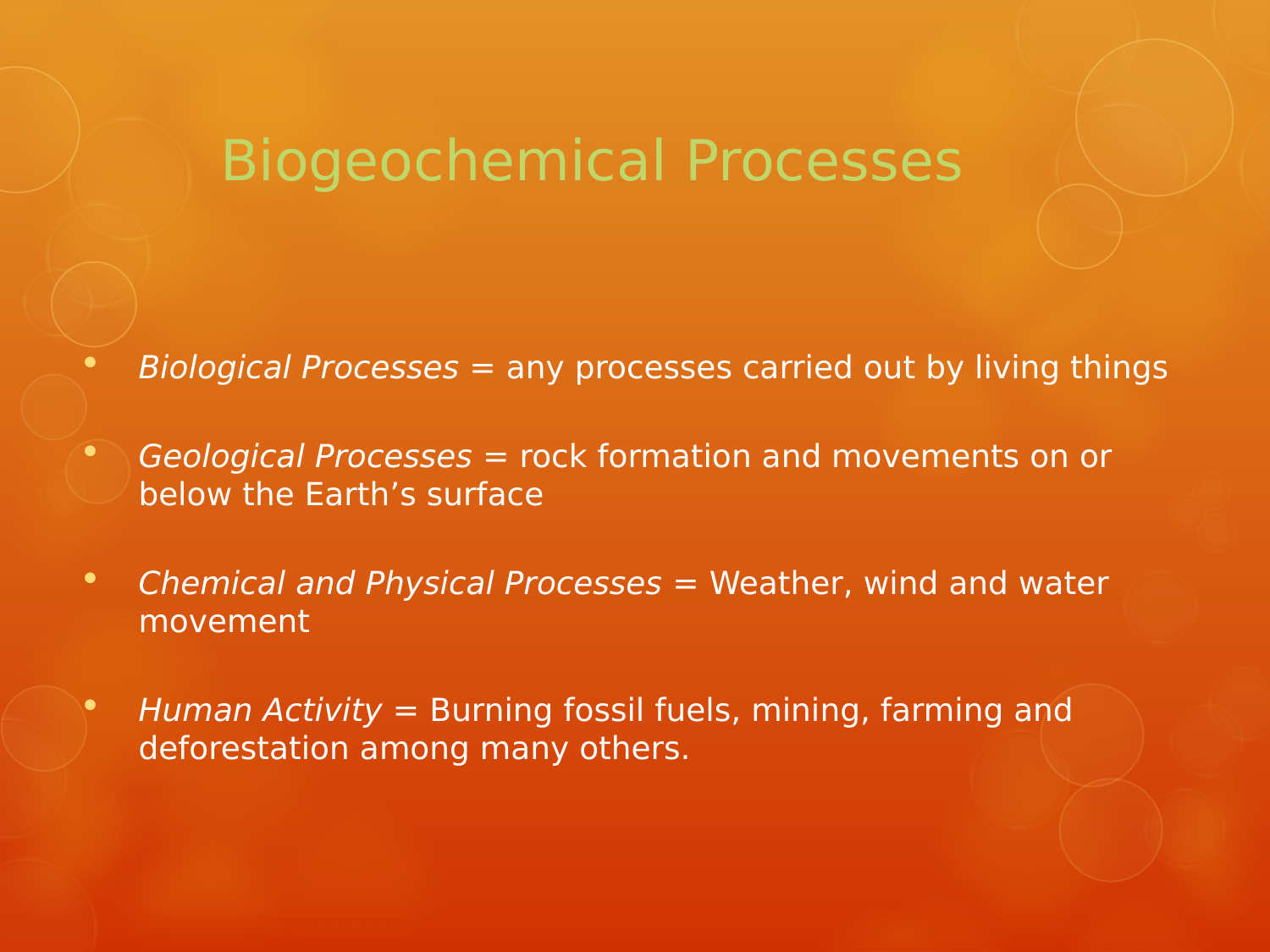

# Biogeochemical Processes
Biological Processes = any processes carried out by living things

Geological Processes = rock formation and movements on or below the Earth’s surface

Chemical and Physical Processes = Weather, wind and water movement

Human Activity = Burning fossil fuels, mining, farming and deforestation among many others.